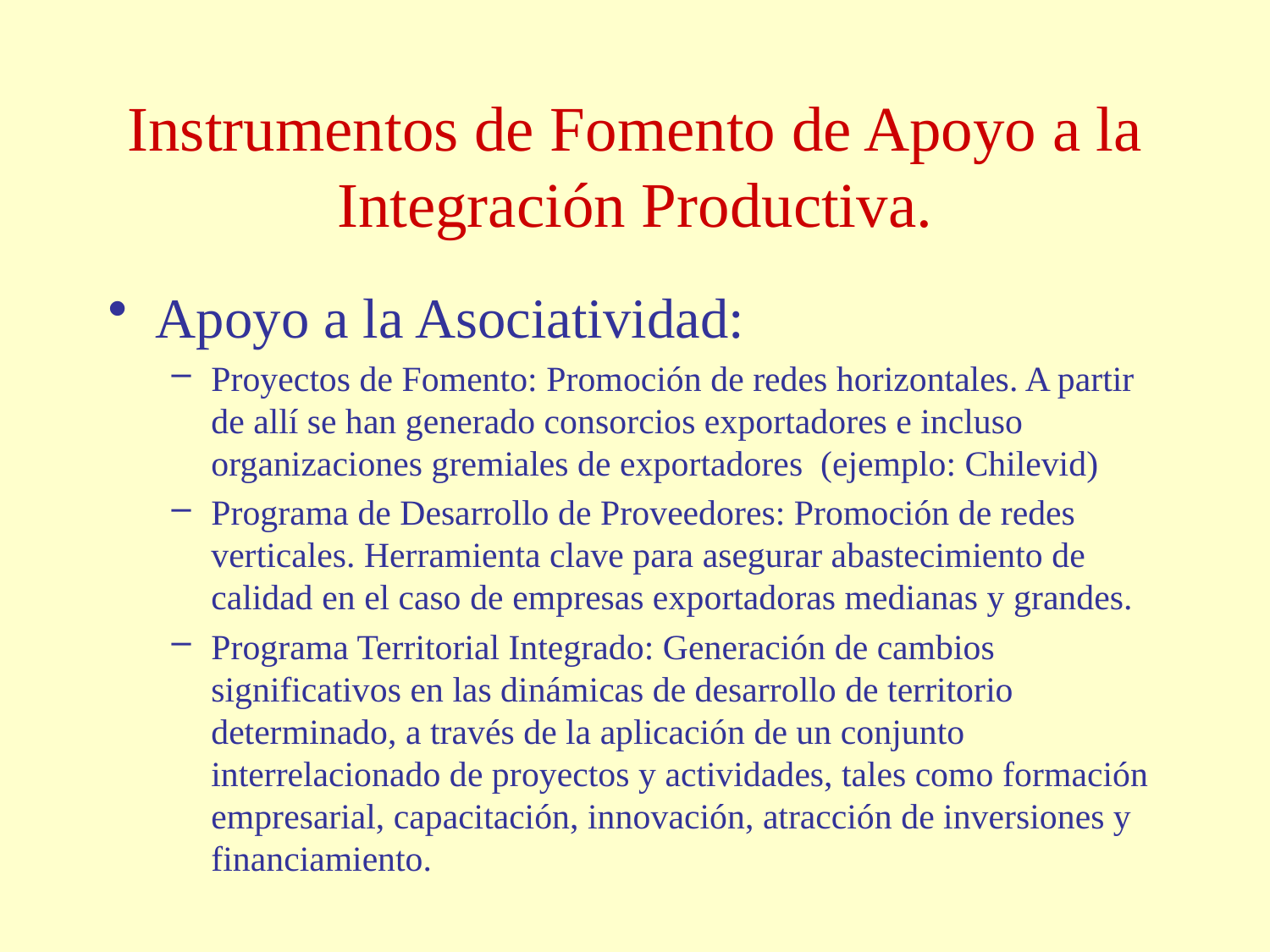

# Instrumentos de Fomento de Apoyo a la Integración Productiva.
Apoyo a la Asociatividad:
Proyectos de Fomento: Promoción de redes horizontales. A partir de allí se han generado consorcios exportadores e incluso organizaciones gremiales de exportadores  (ejemplo: Chilevid)
Programa de Desarrollo de Proveedores: Promoción de redes verticales. Herramienta clave para asegurar abastecimiento de calidad en el caso de empresas exportadoras medianas y grandes.
Programa Territorial Integrado: Generación de cambios significativos en las dinámicas de desarrollo de territorio determinado, a través de la aplicación de un conjunto interrelacionado de proyectos y actividades, tales como formación empresarial, capacitación, innovación, atracción de inversiones y financiamiento.